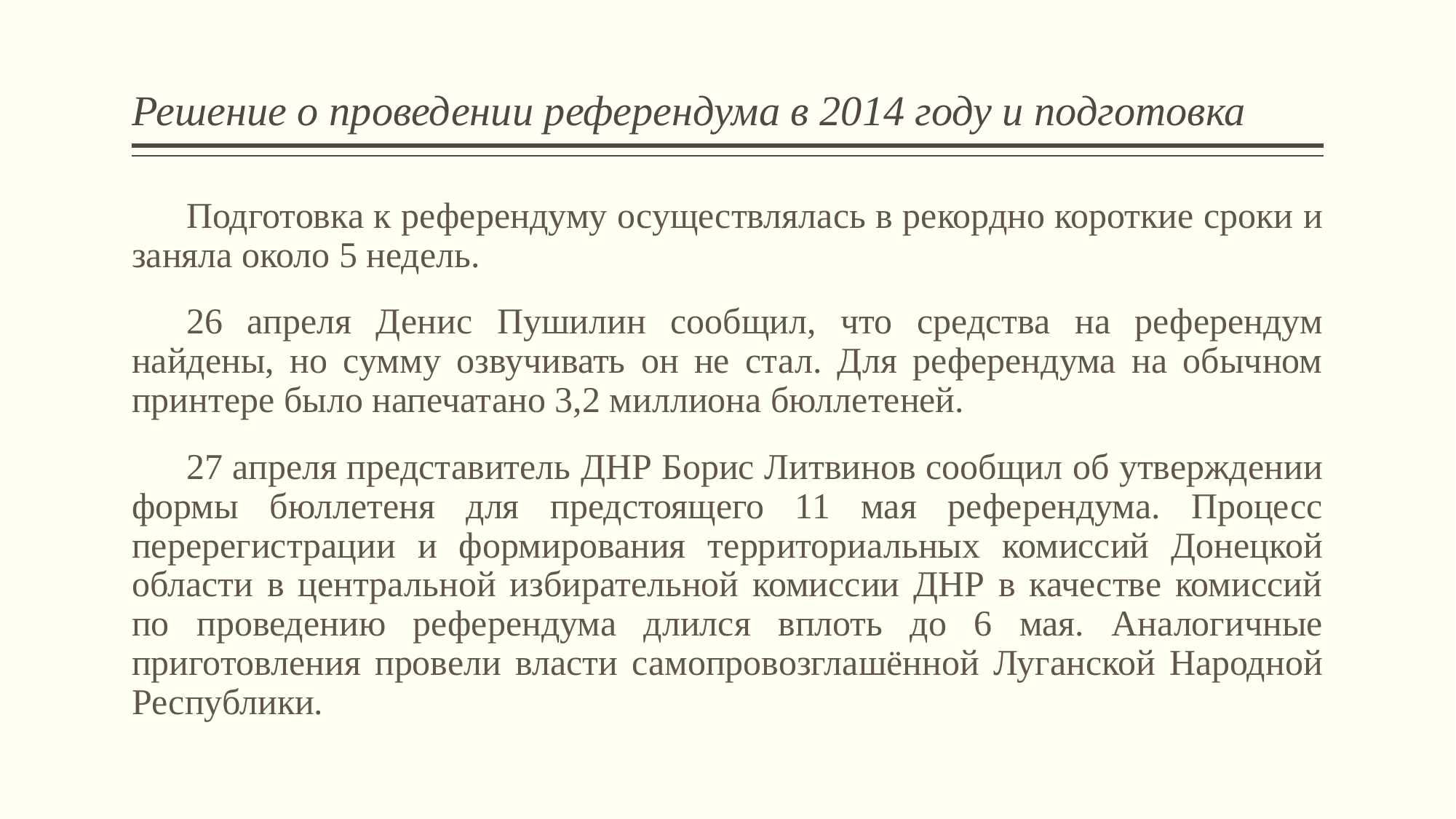

# Решение о проведении референдума в 2014 году и подготовка
Подготовка к референдуму осуществлялась в рекордно короткие сроки и заняла около 5 недель.
26 апреля Денис Пушилин сообщил, что средства на референдум найдены, но сумму озвучивать он не стал. Для референдума на обычном принтере было напечатано 3,2 миллиона бюллетеней.
27 апреля представитель ДНР Борис Литвинов сообщил об утверждении формы бюллетеня для предстоящего 11 мая референдума. Процесс перерегистрации и формирования территориальных комиссий Донецкой области в центральной избирательной комиссии ДНР в качестве комиссий по проведению референдума длился вплоть до 6 мая. Аналогичные приготовления провели власти самопровозглашённой Луганской Народной Республики.